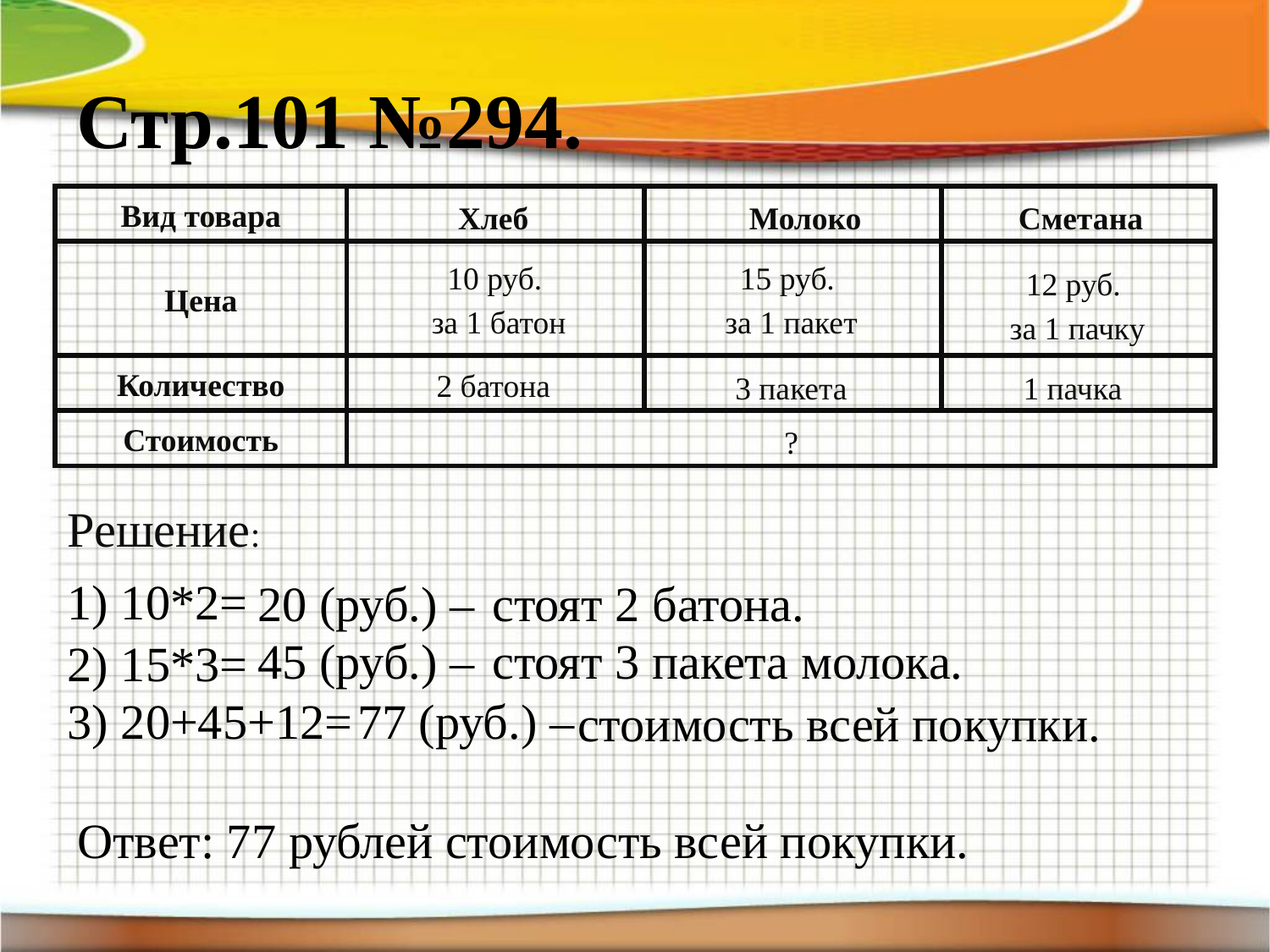

# Стр.101 №294.
| Вид товара |  |  |  |
| --- | --- | --- | --- |
| Цена |  |  |  |
| Количество |  |  |  |
| Стоимость |  |  |  |
Хлеб
Молоко
Сметана
10 руб.
за 1 батон
15 руб.
за 1 пакет
12 руб.
за 1 пачку
2 батона
3 пакета
1 пачка
?
Решение:
1) 10*2=
20 (руб.) –
стоят 2 батона.
45 (руб.) –
стоят 3 пакета молока.
2) 15*3=
3) 20+45+12=
77 (руб.) –
стоимость всей покупки.
Ответ: 77 рублей стоимость всей покупки.